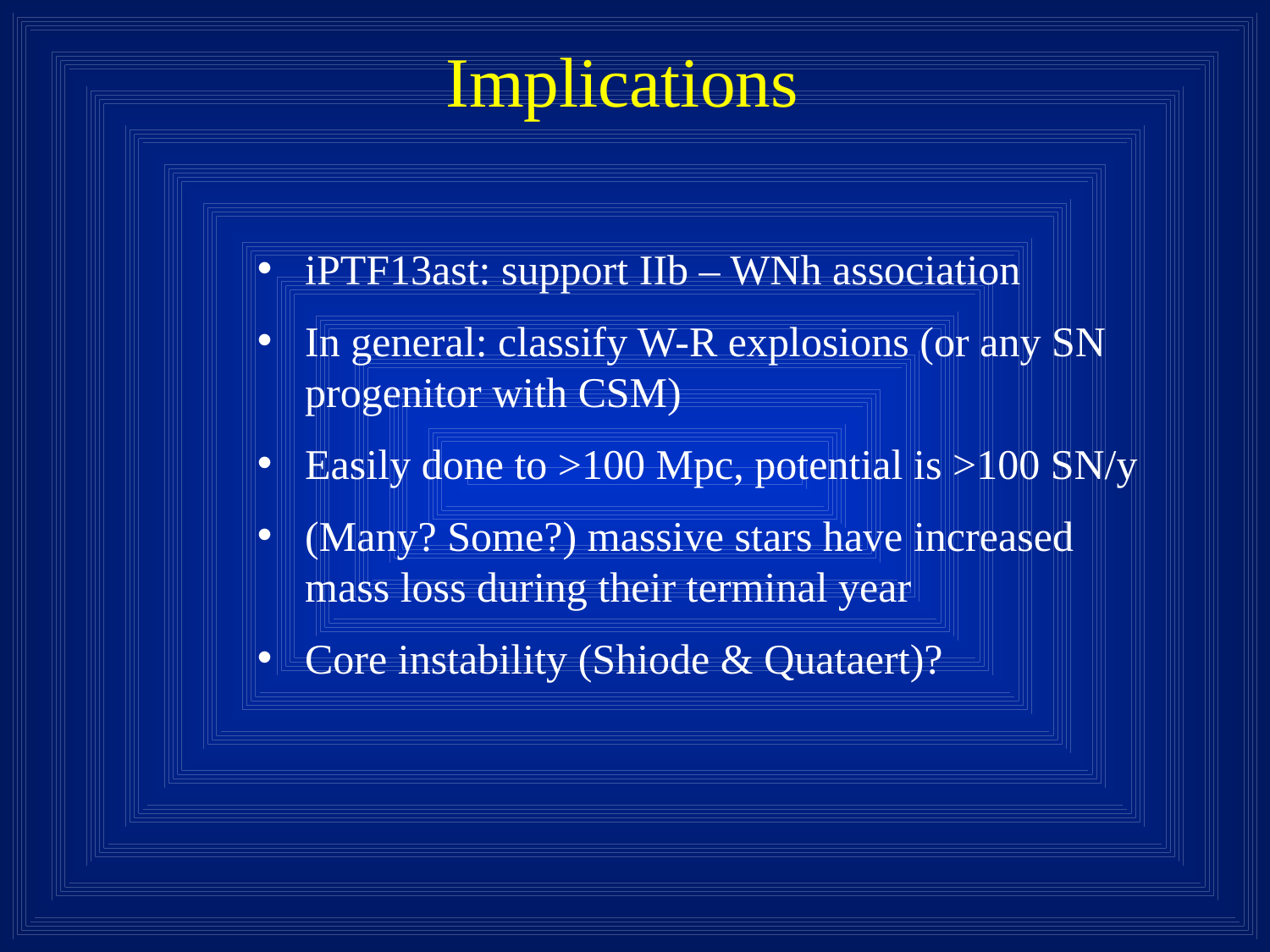

# Implications
iPTF13ast: support IIb – WNh association
In general: classify W-R explosions (or any SN progenitor with CSM)
Easily done to >100 Mpc, potential is >100 SN/y
(Many? Some?) massive stars have increased mass loss during their terminal year
Core instability (Shiode & Quataert)?